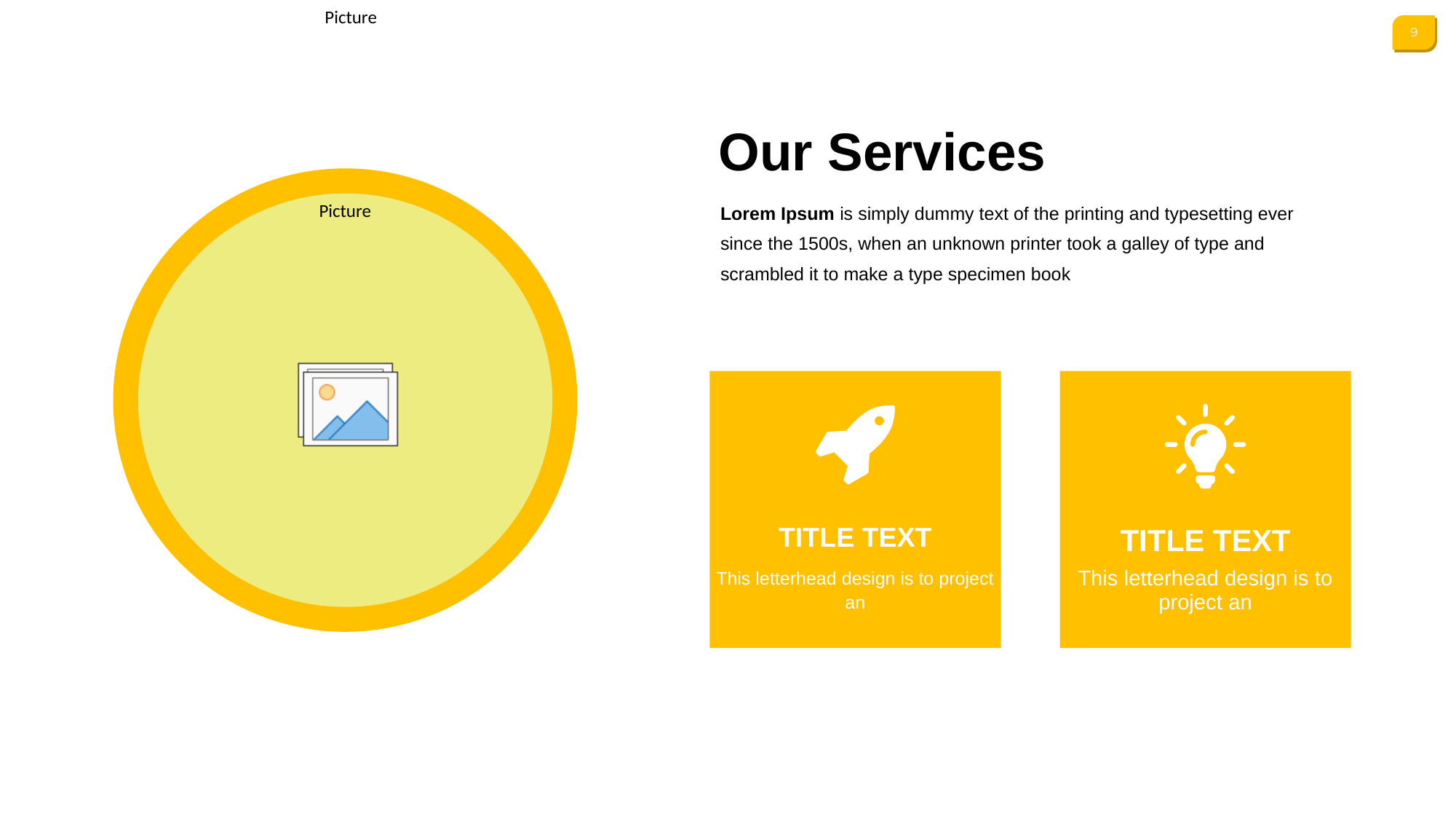

Our Services

Lorem Ipsum is simply dummy text of the printing and typesetting ever since the 1500s, when an unknown printer took a galley of type and scrambled it to make a type specimen book

TITLE TEXT
This letterhead design is to project an

TITLE TEXT
This letterhead design is to project an